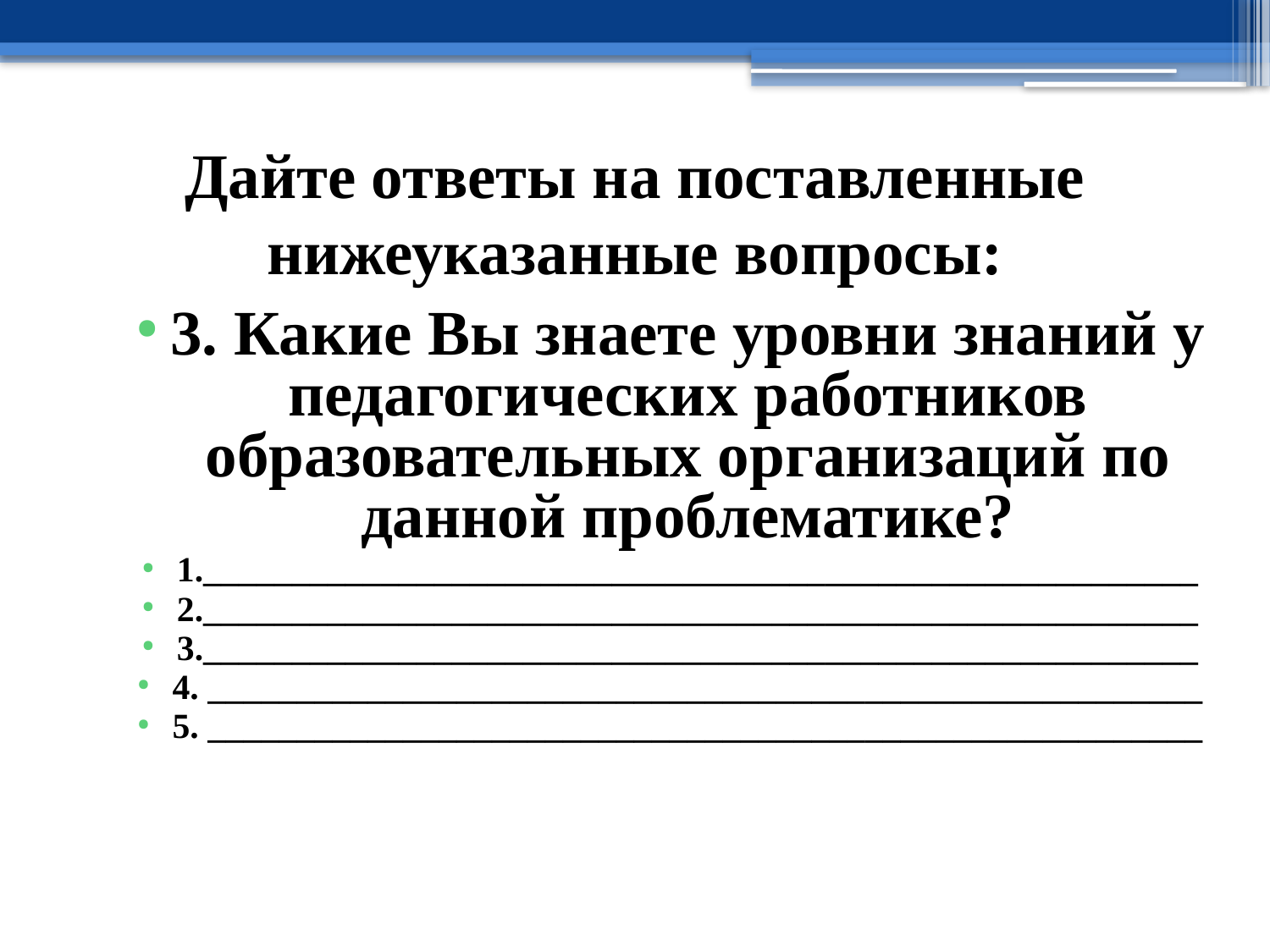

# Дайте ответы на поставленные нижеуказанные вопросы:
3. Какие Вы знаете уровни знаний у педагогических работников образовательных организаций по данной проблематике?
1.________________________________________________________
2.________________________________________________________
3.________________________________________________________
4. ________________________________________________________
5. ________________________________________________________